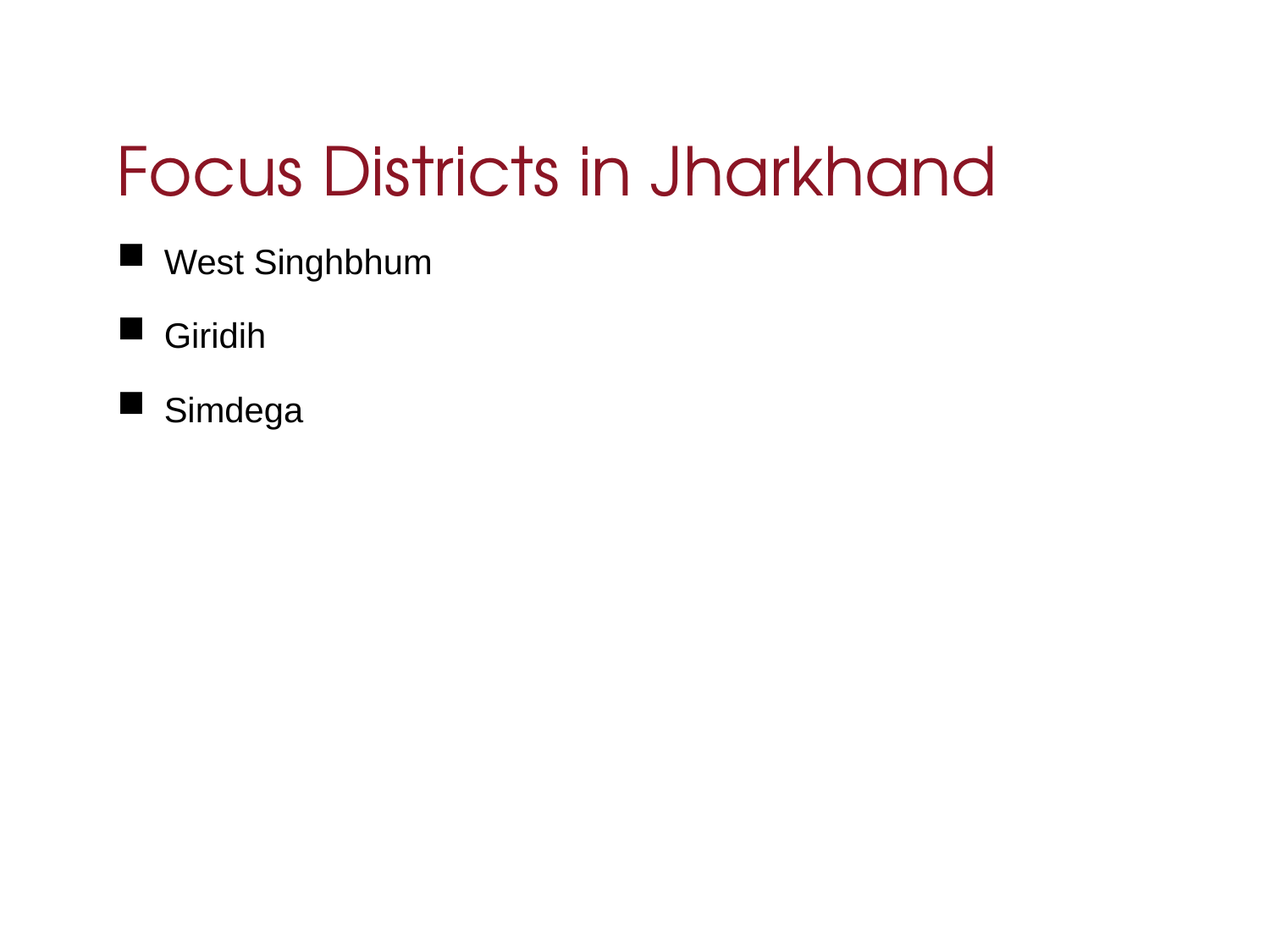

# Focus Districts in Jharkhand
West Singhbhum
Giridih
Simdega